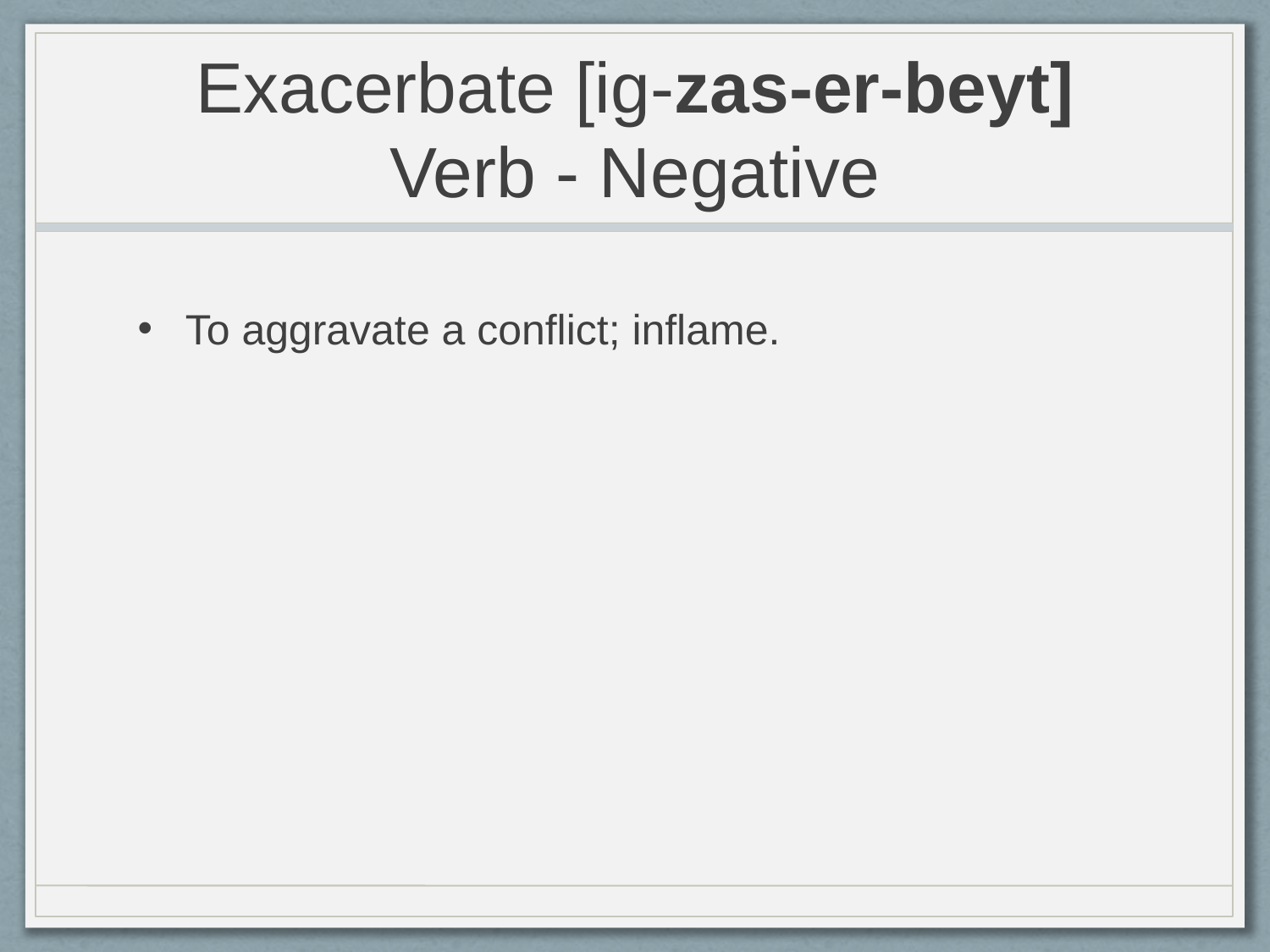

# Exacerbate [ig-zas-er-beyt] Verb - Negative
To aggravate a conflict; inflame.